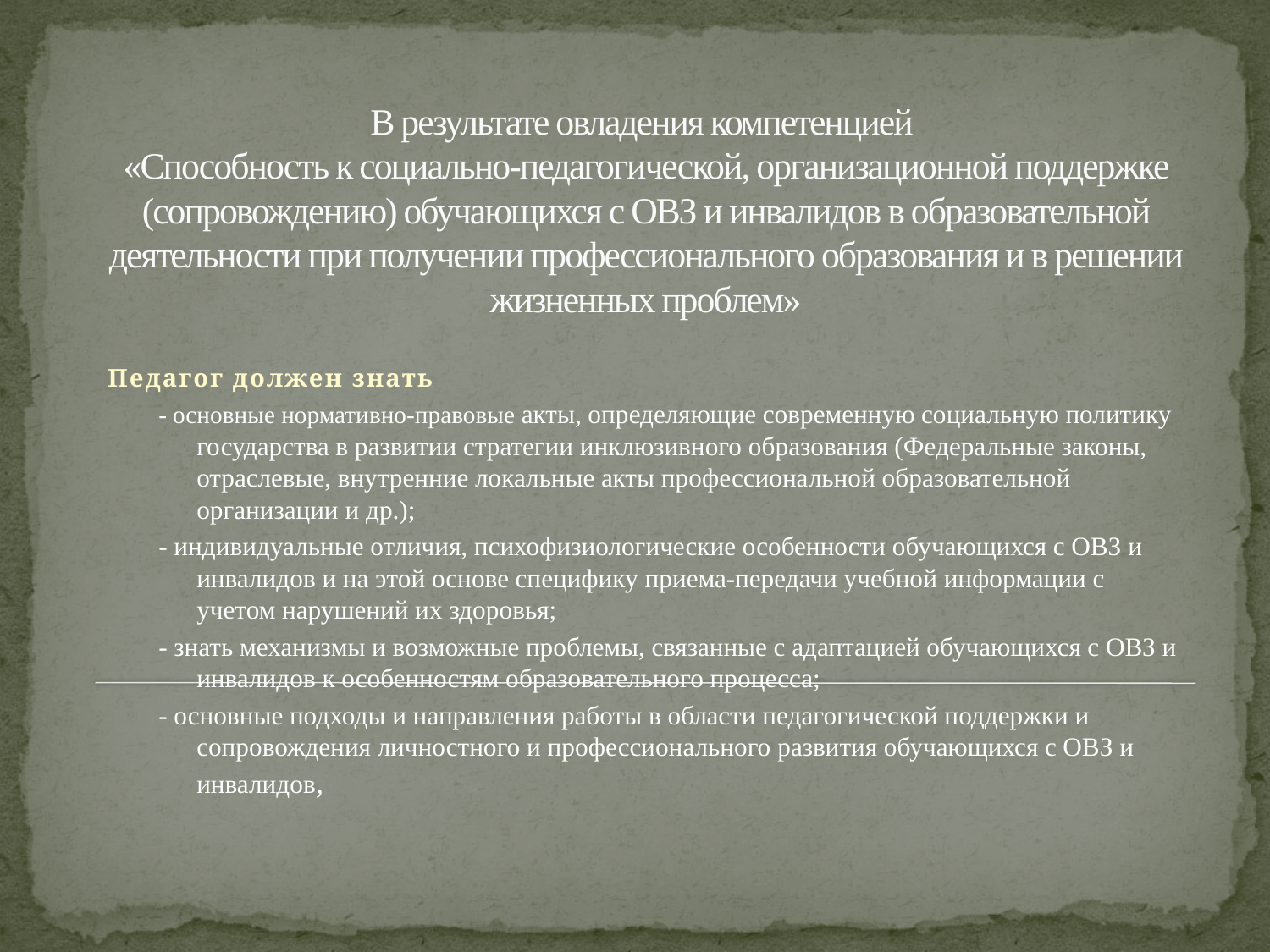

# В результате овладения компетенцией «Способность к социально-педагогической, организационной поддержке (сопровождению) обучающихся с ОВЗ и инвалидов в образовательной деятельности при получении профессионального образования и в решении жизненных проблем»
Педагог должен знать
- основные нормативно-правовые акты, определяющие современную социальную политику государства в развитии стратегии инклюзивного образования (Федеральные законы, отраслевые, внутренние локальные акты профессиональной образовательной организации и др.);
- индивидуальные отличия, психофизиологические особенности обучающихся с ОВЗ и инвалидов и на этой основе специфику приема-передачи учебной информации с учетом нарушений их здоровья;
- знать механизмы и возможные проблемы, связанные с адаптацией обучающихся с ОВЗ и инвалидов к особенностям образовательного процесса;
- основные подходы и направления работы в области педагогической поддержки и сопровождения личностного и профессионального развития обучающихся с ОВЗ и инвалидов,